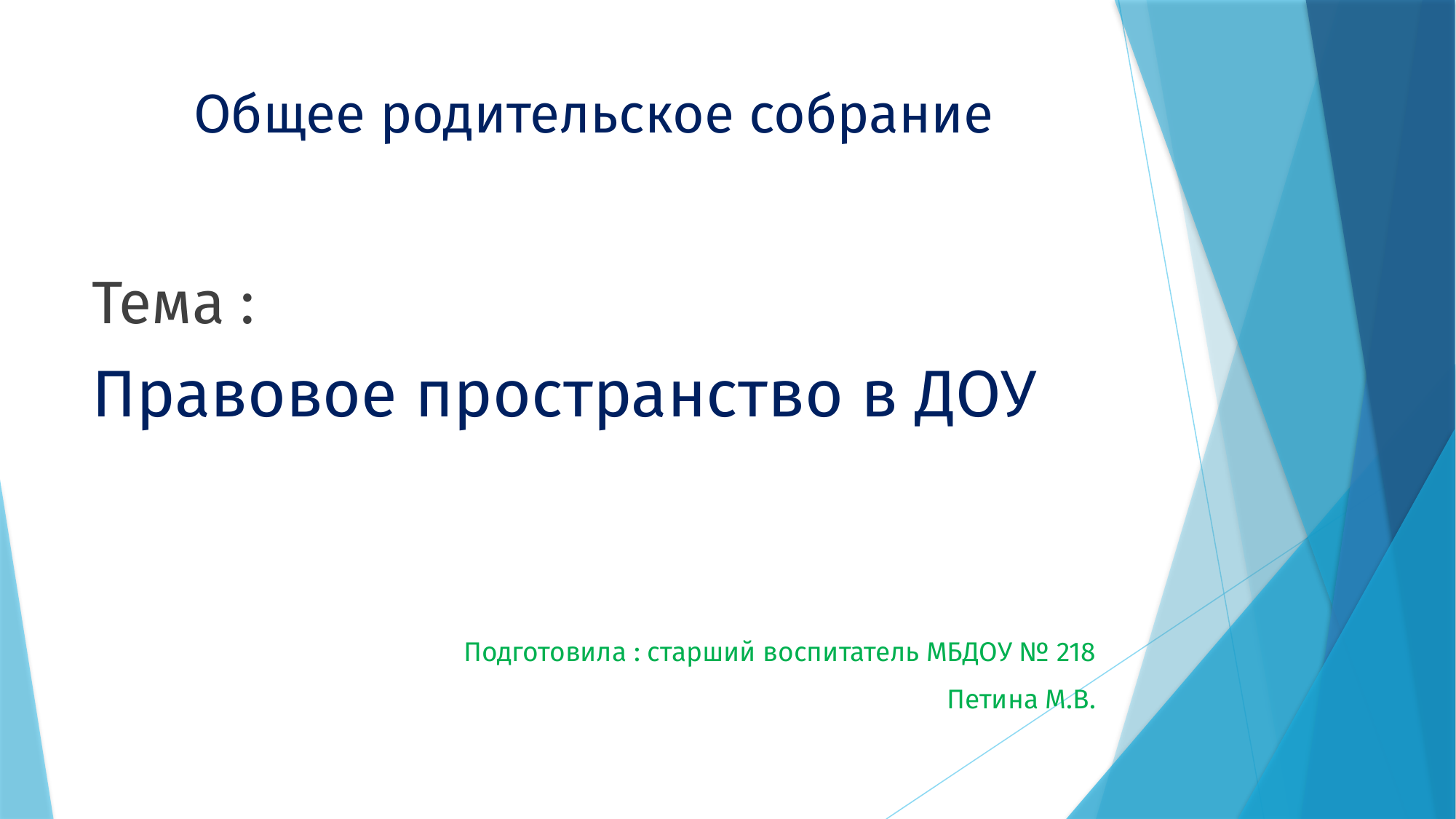

# Общее родительское собрание
Тема :
Правовое пространство в ДОУ

Подготовила : старший воспитатель МБДОУ № 218
Петина М.В.